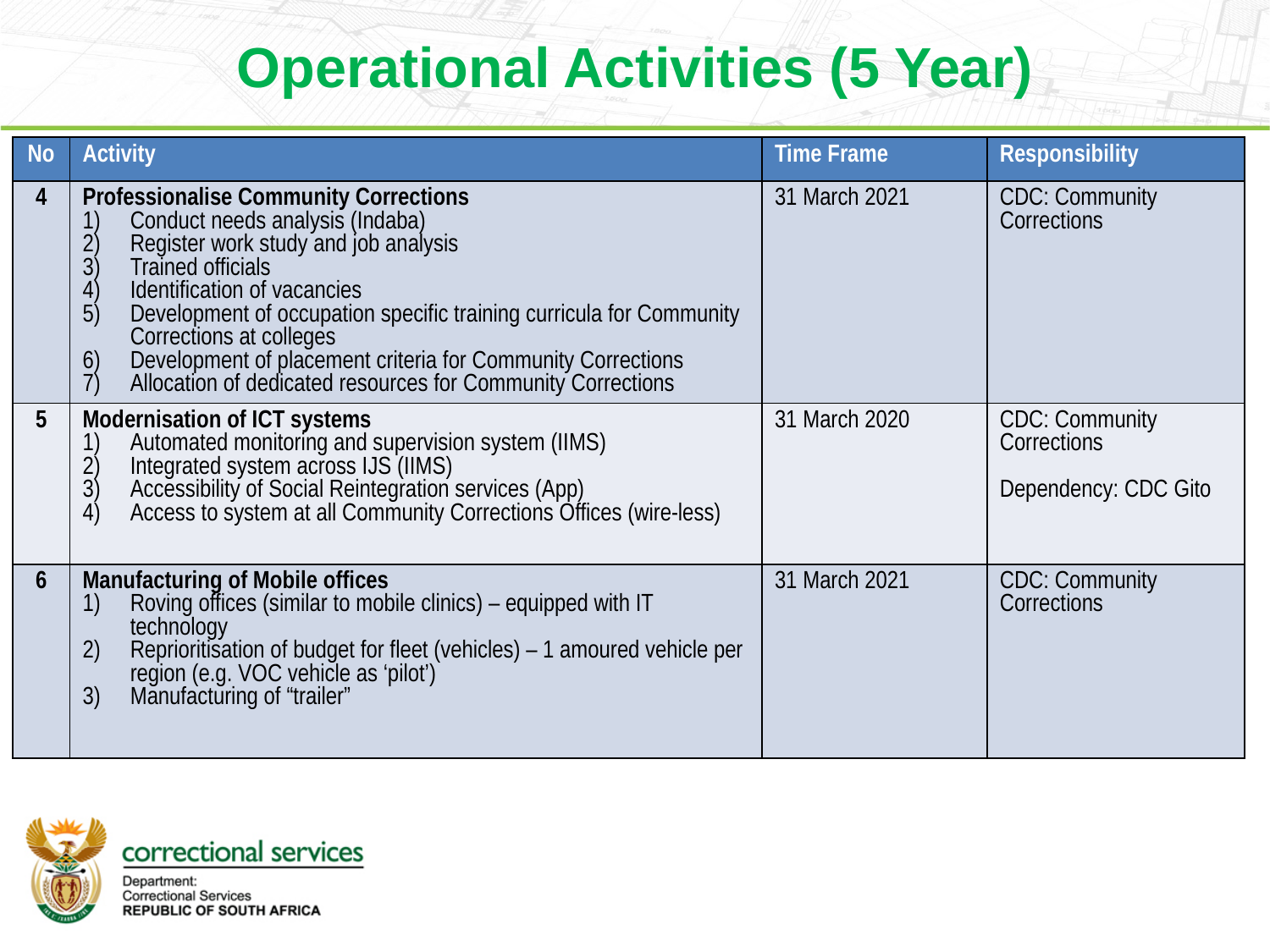

# Operational Activities (5 Year)
| No | Activity | Time Frame | Responsibility |
| --- | --- | --- | --- |
| 4 | Professionalise Community Corrections Conduct needs analysis (Indaba) Register work study and job analysis Trained officials Identification of vacancies Development of occupation specific training curricula for Community Corrections at colleges Development of placement criteria for Community Corrections Allocation of dedicated resources for Community Corrections | 31 March 2021 | CDC: Community Corrections |
| 5 | Modernisation of ICT systems Automated monitoring and supervision system (IIMS) Integrated system across IJS (IIMS) Accessibility of Social Reintegration services (App) Access to system at all Community Corrections Offices (wire-less) | 31 March 2020 | CDC: Community Corrections Dependency: CDC Gito |
| 6 | Manufacturing of Mobile offices Roving offices (similar to mobile clinics) – equipped with IT technology Reprioritisation of budget for fleet (vehicles) – 1 amoured vehicle per region (e.g. VOC vehicle as ‘pilot’) Manufacturing of “trailer” | 31 March 2021 | CDC: Community Corrections |